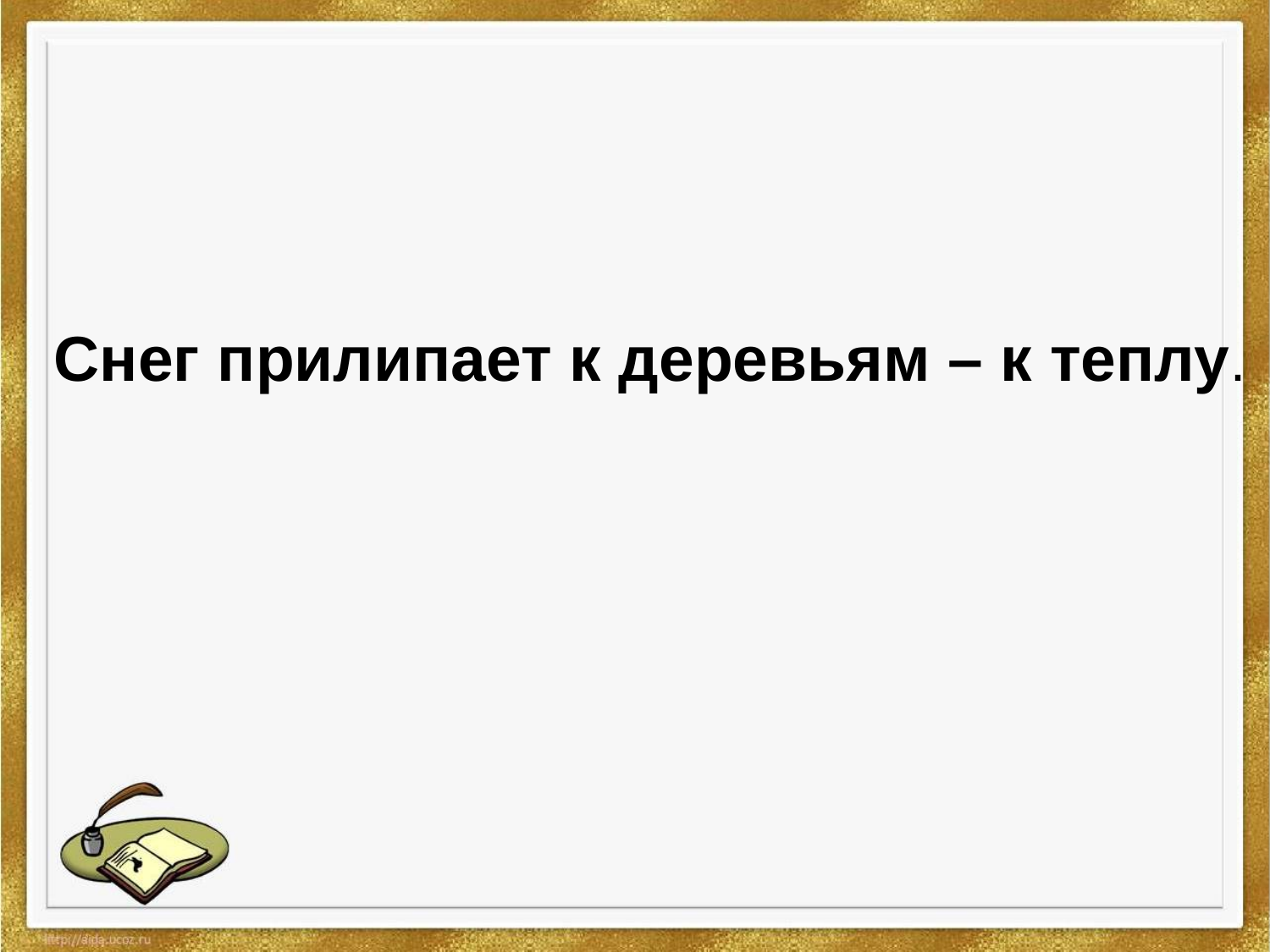

#

Снег прилипает к деревьям – к теплу.